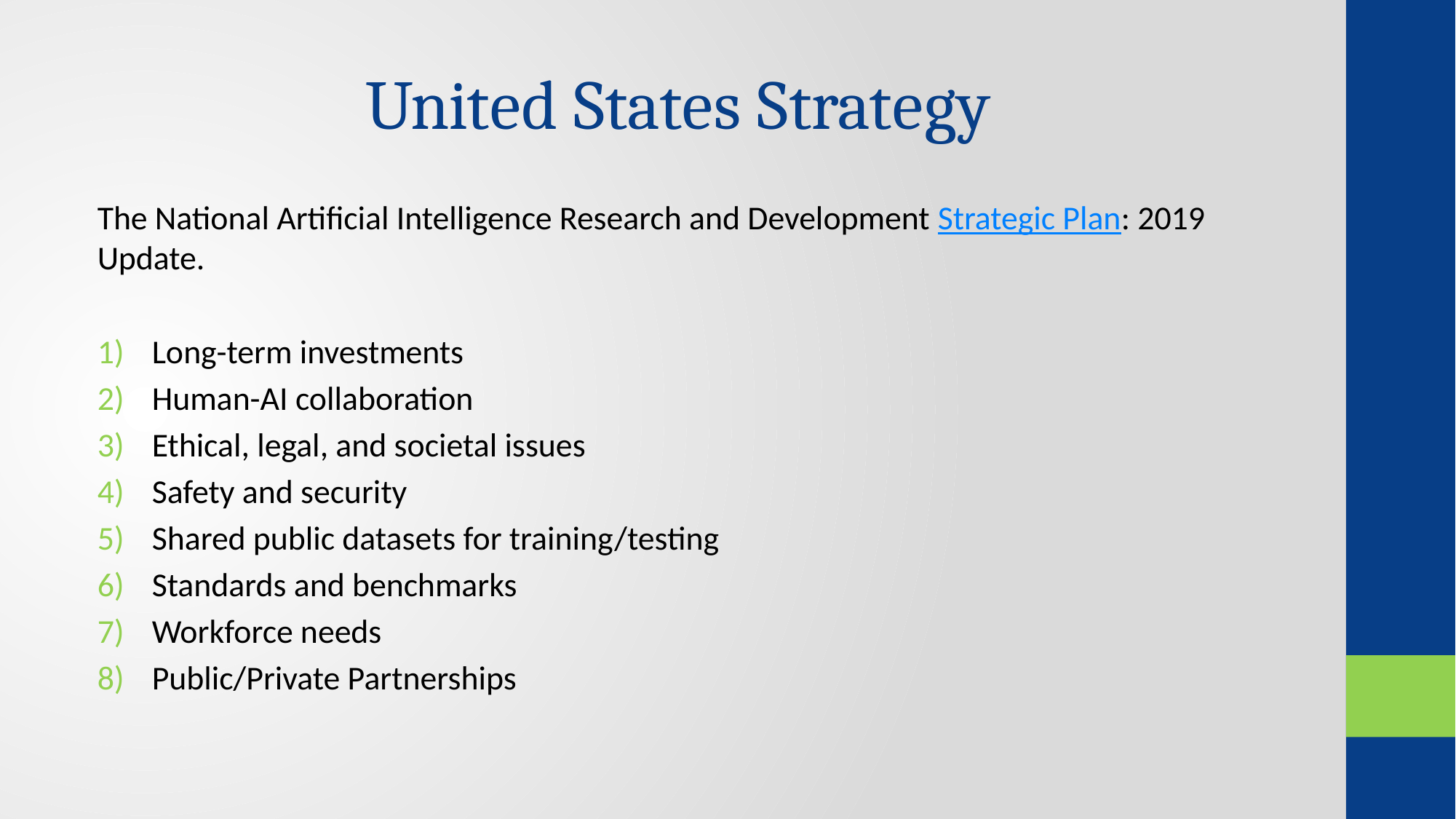

# United States Strategy
The National Artificial Intelligence Research and Development Strategic Plan: 2019 Update.

Long-term investments
Human-AI collaboration
Ethical, legal, and societal issues
Safety and security
Shared public datasets for training/testing
Standards and benchmarks
Workforce needs
Public/Private Partnerships